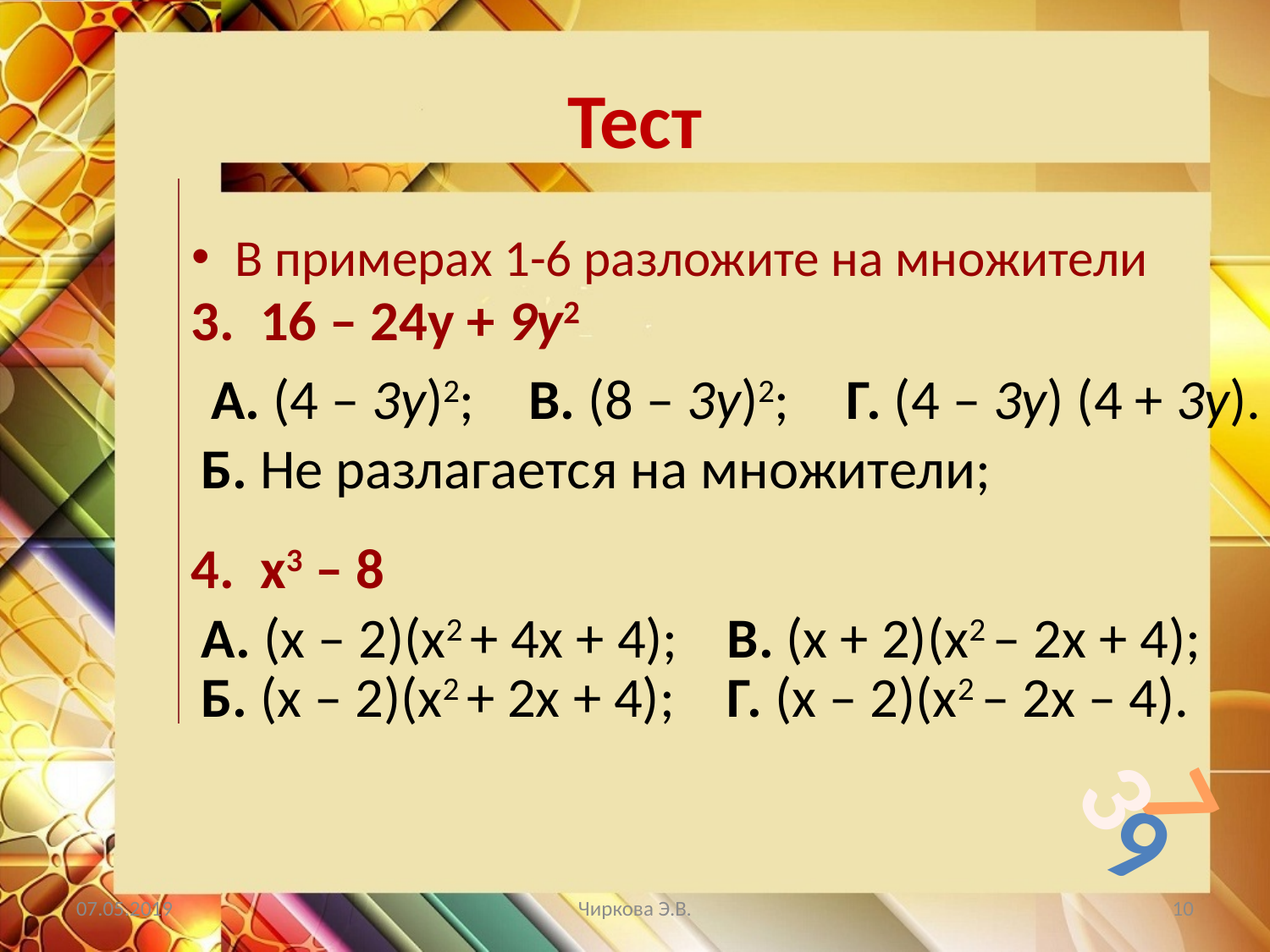

# Тест
В примерах 1-6 разложите на множители
3.  16 – 24у + 9у2
A. (4 – 3у)2;
В. (8 – 3у)2;
Г. (4 – 3у) (4 + 3у).
Б. Не разлагается на множители;
4.  х3 – 8
А. (х – 2)(х2 + 4х + 4);
В. (х + 2)(х2 – 2х + 4);
Б. (х – 2)(х2 + 2х + 4);
Г. (х – 2)(х2 – 2х – 4).
3
7
9
07.05.2019
Чиркова Э.В.
10